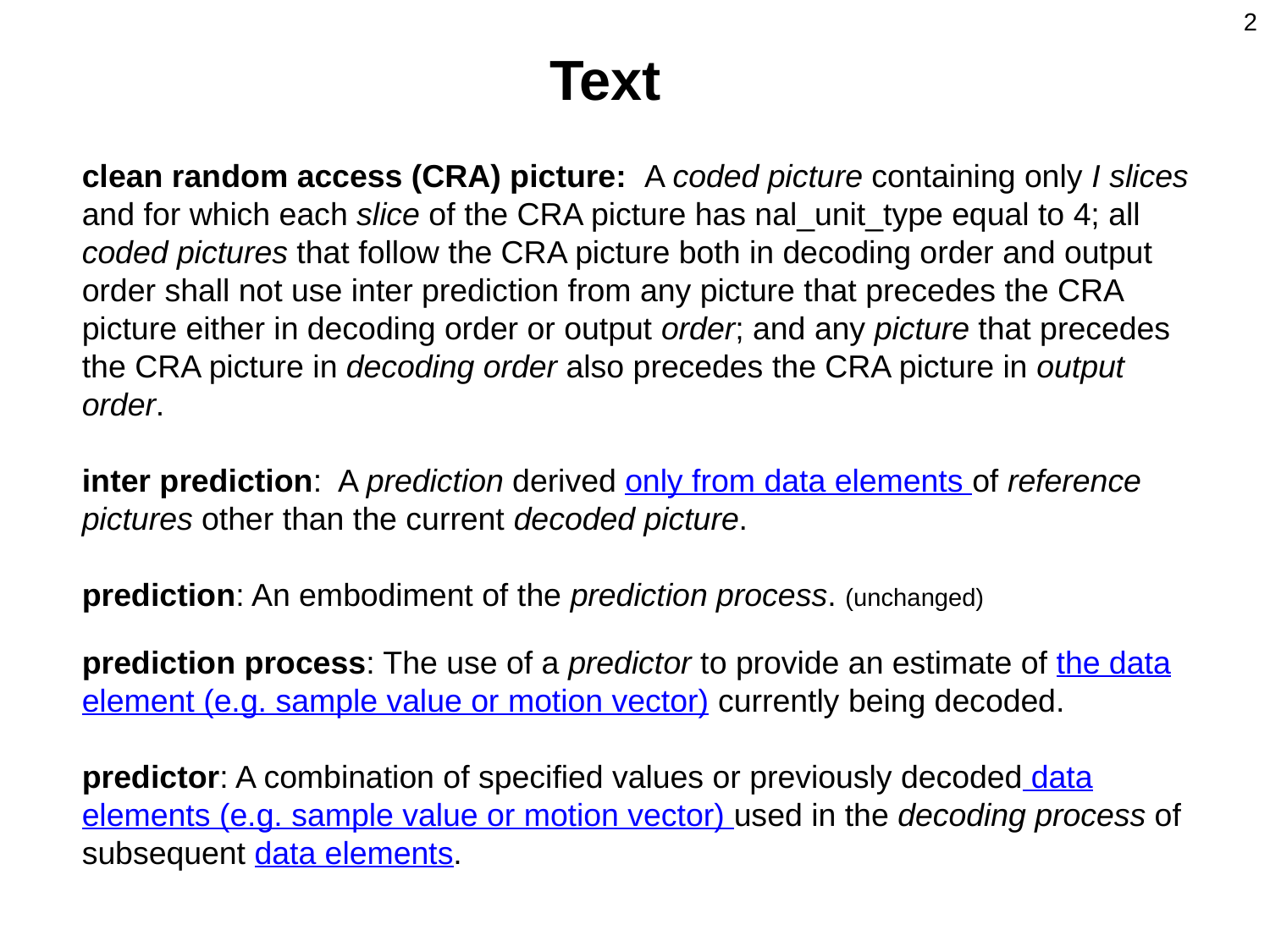

2
Text
clean random access (CRA) picture:  A coded picture containing only I slices and for which each slice of the CRA picture has nal_unit_type equal to 4; all coded pictures that follow the CRA picture both in decoding order and output order shall not use inter prediction from any picture that precedes the CRA picture either in decoding order or output order; and any picture that precedes the CRA picture in decoding order also precedes the CRA picture in output order.

inter prediction:  A prediction derived only from data elements of reference pictures other than the current decoded picture.

prediction: An embodiment of the prediction process. (unchanged)

prediction process: The use of a predictor to provide an estimate of the data element (e.g. sample value or motion vector) currently being decoded.

predictor: A combination of specified values or previously decoded data elements (e.g. sample value or motion vector) used in the decoding process of subsequent data elements.